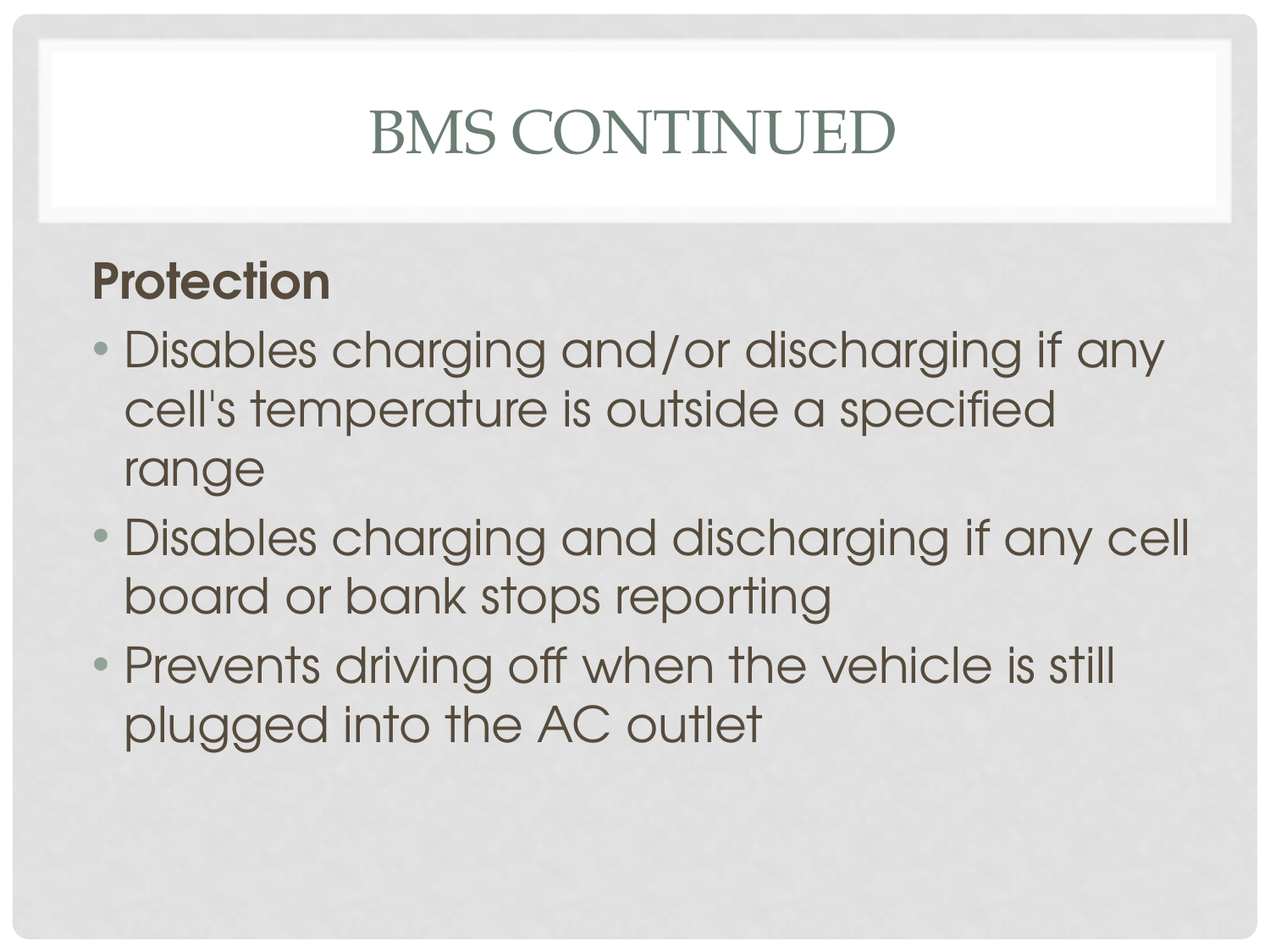

# BMS Continued
Protection
Disables charging and/or discharging if any cell's temperature is outside a specified range
Disables charging and discharging if any cell board or bank stops reporting
Prevents driving off when the vehicle is still plugged into the AC outlet